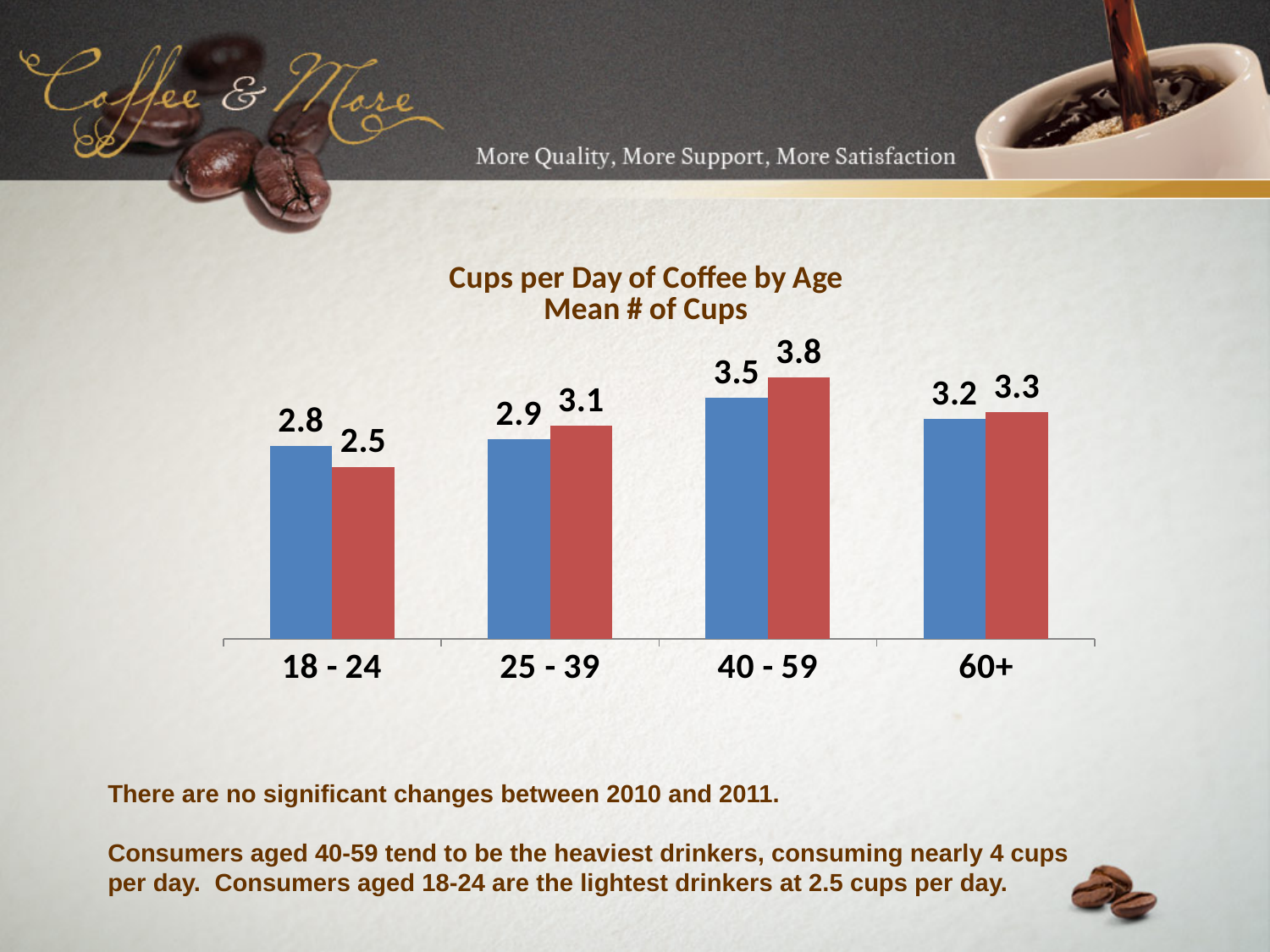

### Chart: Cups per Day of Coffee by Age
Mean # of Cups

| Category | 2010 | 2011 |
|---|---|---|
| 18 - 24 | 2.8 | 2.5 |
| 25 - 39 | 2.9 | 3.1 |
| 40 - 59 | 3.5 | 3.8 |
| 60+ | 3.2 | 3.3 |
There are no significant changes between 2010 and 2011.

Consumers aged 40-59 tend to be the heaviest drinkers, consuming nearly 4 cups
per day.  Consumers aged 18-24 are the lightest drinkers at 2.5 cups per day.